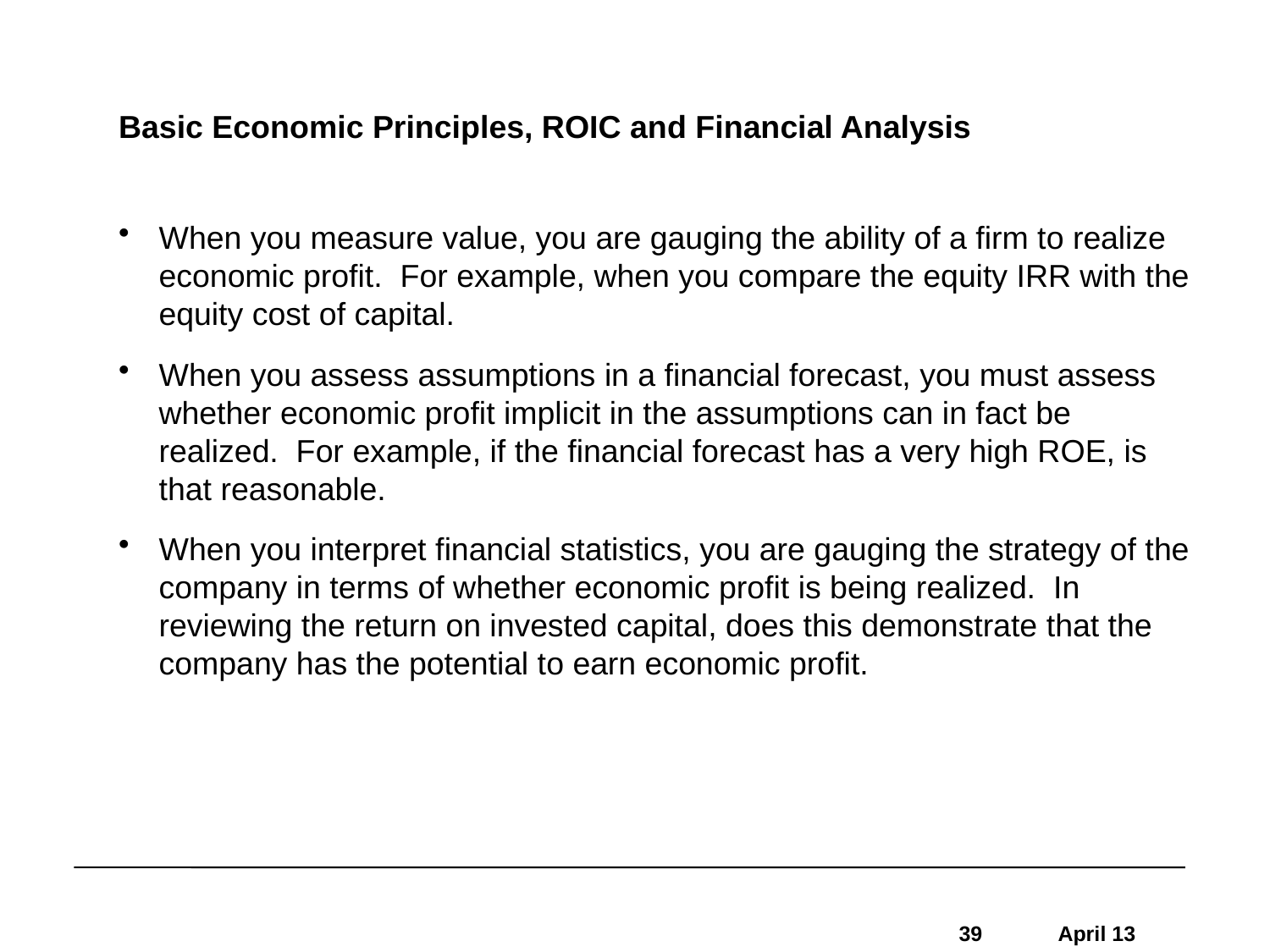

# Basic Economic Principles, ROIC and Financial Analysis
When you measure value, you are gauging the ability of a firm to realize economic profit.  For example, when you compare the equity IRR with the equity cost of capital.
When you assess assumptions in a financial forecast, you must assess whether economic profit implicit in the assumptions can in fact be realized.  For example, if the financial forecast has a very high ROE, is that reasonable.
When you interpret financial statistics, you are gauging the strategy of the company in terms of whether economic profit is being realized.  In reviewing the return on invested capital, does this demonstrate that the company has the potential to earn economic profit.